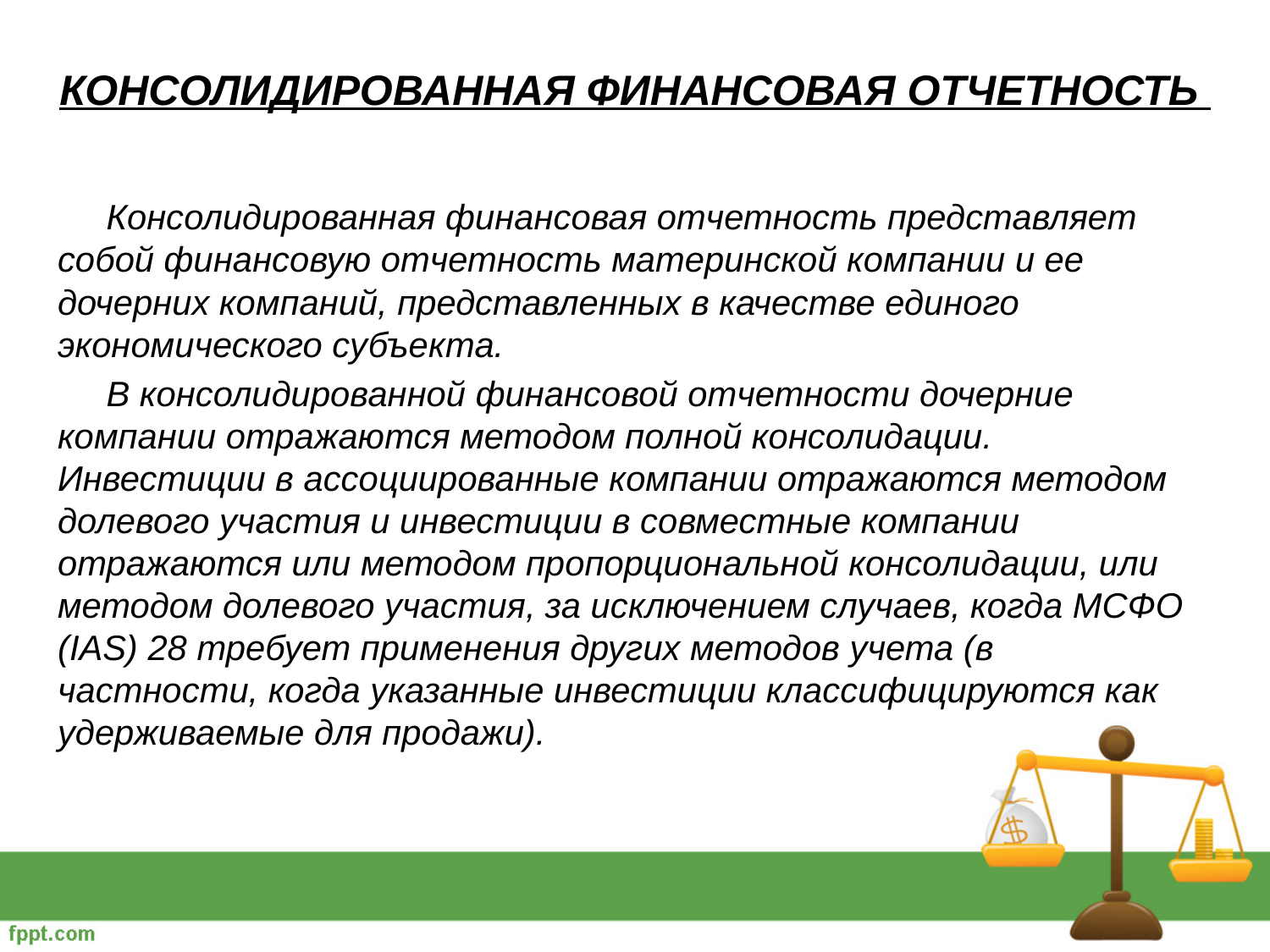

# КОНСОЛИДИРОВАННАЯ ФИНАНСОВАЯ ОТЧЕТНОСТЬ

     Консолидированная финансовая отчетность представляет собой финансовую отчетность материнской компании и ее дочерних компаний, представленных в качестве единого экономического субъекта.
     В консолидированной финансовой отчетности дочерние компании отражаются методом полной консолидации. Инвестиции в ассоциированные компании отражаются методом долевого участия и инвестиции в совместные компании отражаются или методом пропорциональной консолидации, или методом долевого участия, за исключением случаев, когда МСФО (IAS) 28 требует применения других методов учета (в частности, когда указанные инвестиции классифицируются как удерживаемые для продажи).